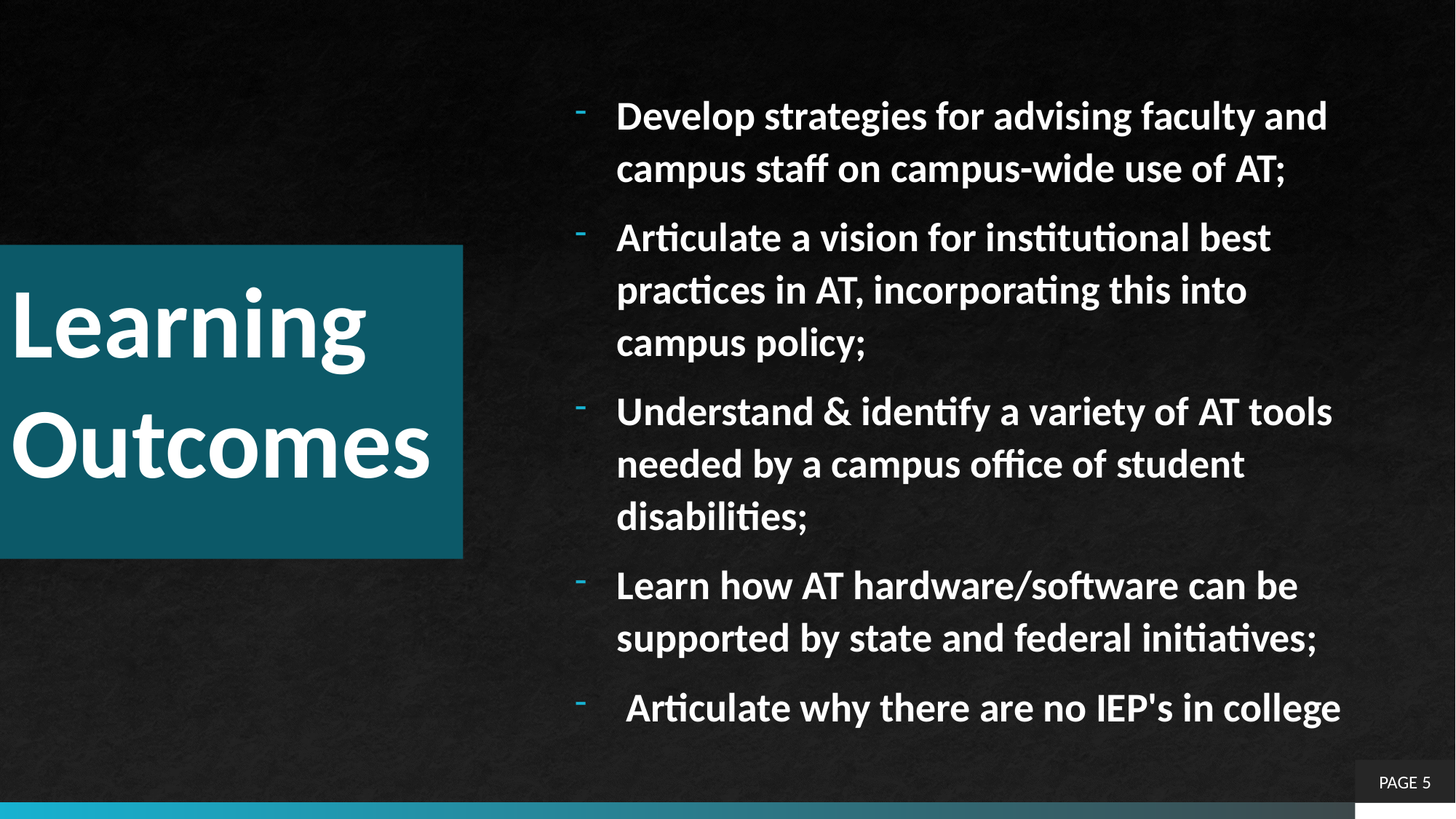

Develop strategies for advising faculty and campus staff on campus-wide use of AT;
Articulate a vision for institutional best practices in AT, incorporating this into campus policy;
Understand & identify a variety of AT tools needed by a campus office of student disabilities;
Learn how AT hardware/software can be supported by state and federal initiatives;
 Articulate why there are no IEP's in college
# Learning Outcomes
PAGE 5